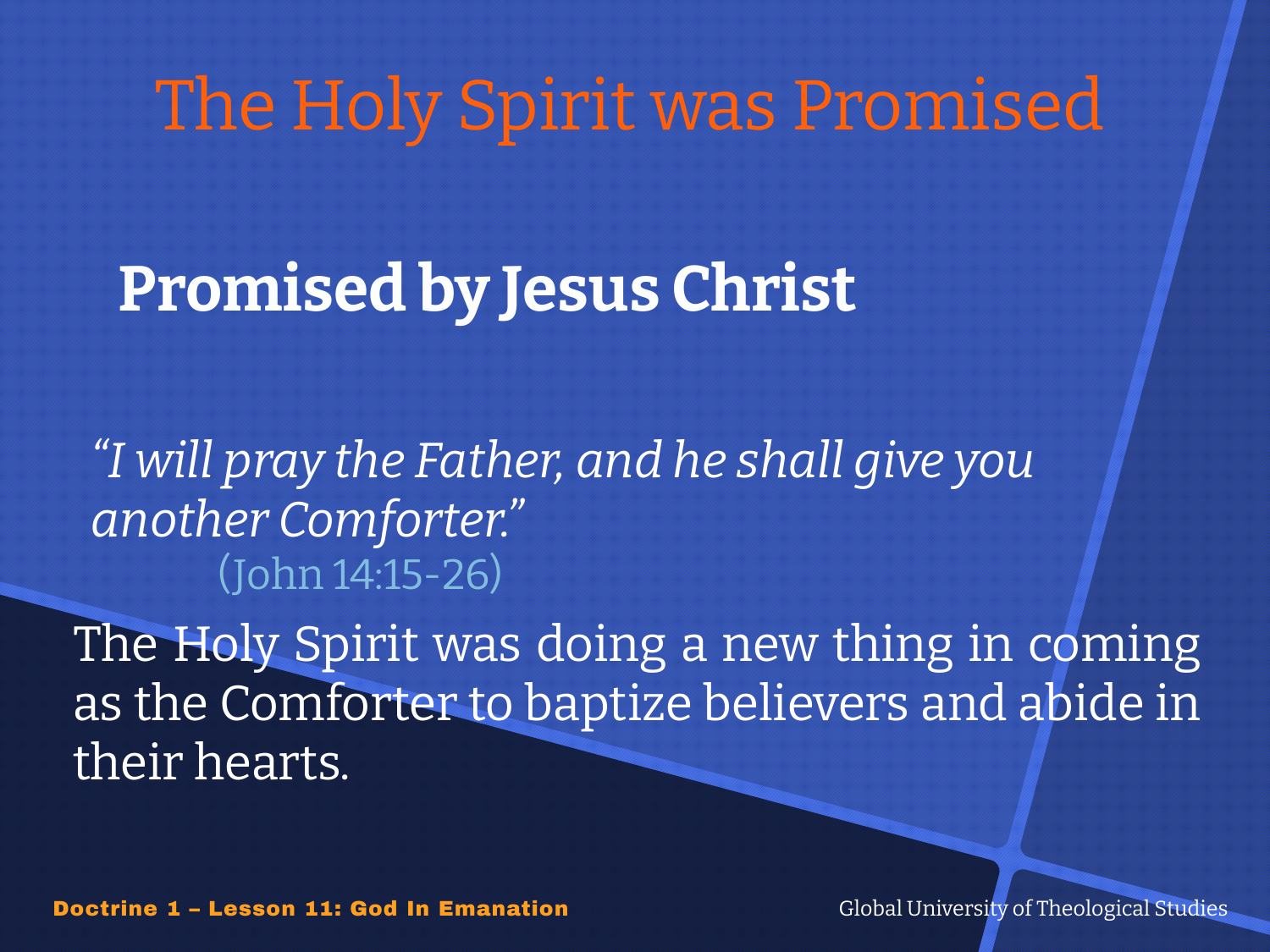

The Holy Spirit was Promised
Promised by Jesus Christ
“I will pray the Father, and he shall give you another Comforter.”						(John 14:15-26)
The Holy Spirit was doing a new thing in coming as the Comforter to baptize believers and abide in their hearts.
Doctrine 1 – Lesson 11: God In Emanation                                  Global University of Theological Studies